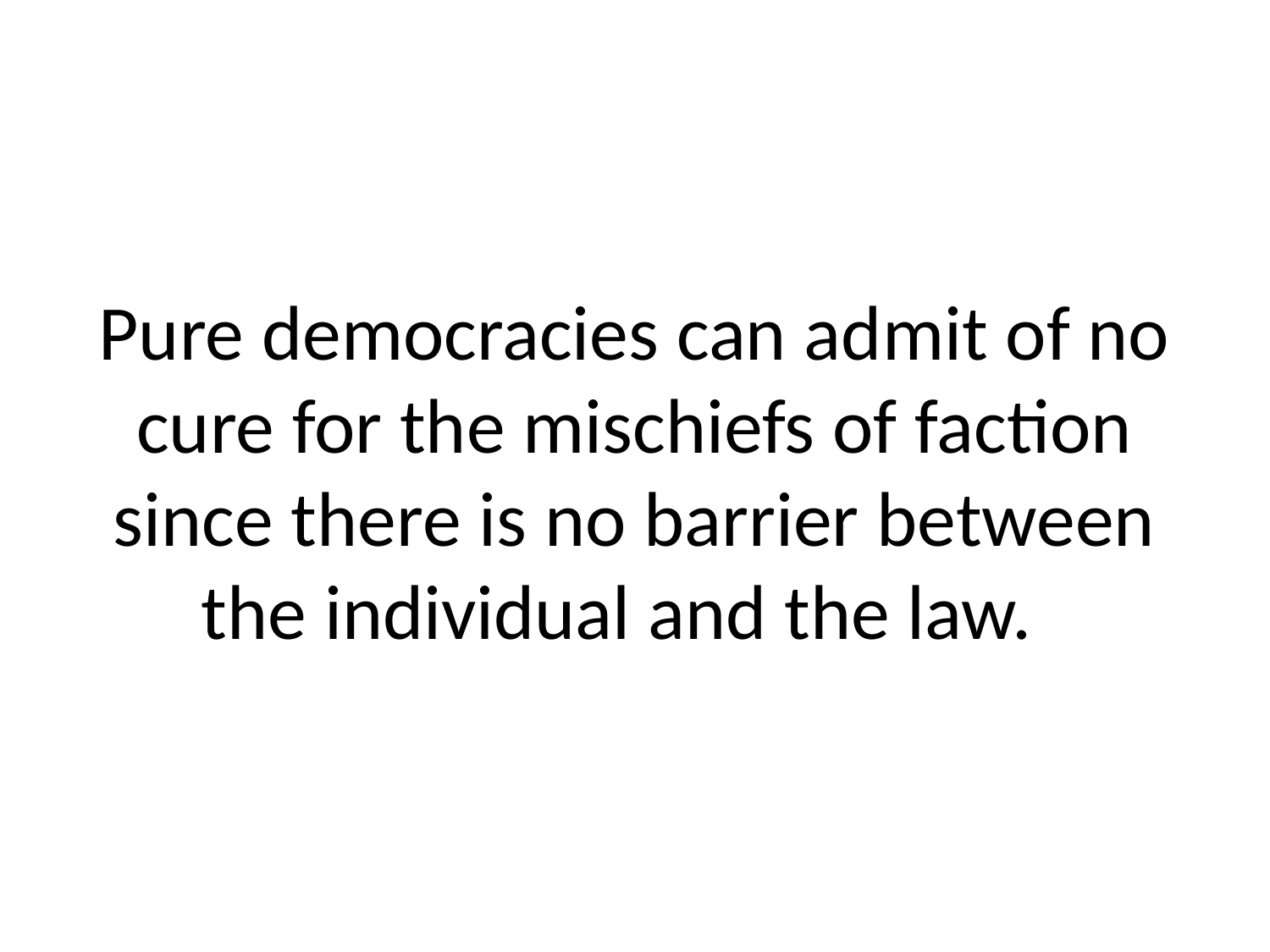

# Pure democracies can admit of no cure for the mischiefs of faction since there is no barrier between the individual and the law.